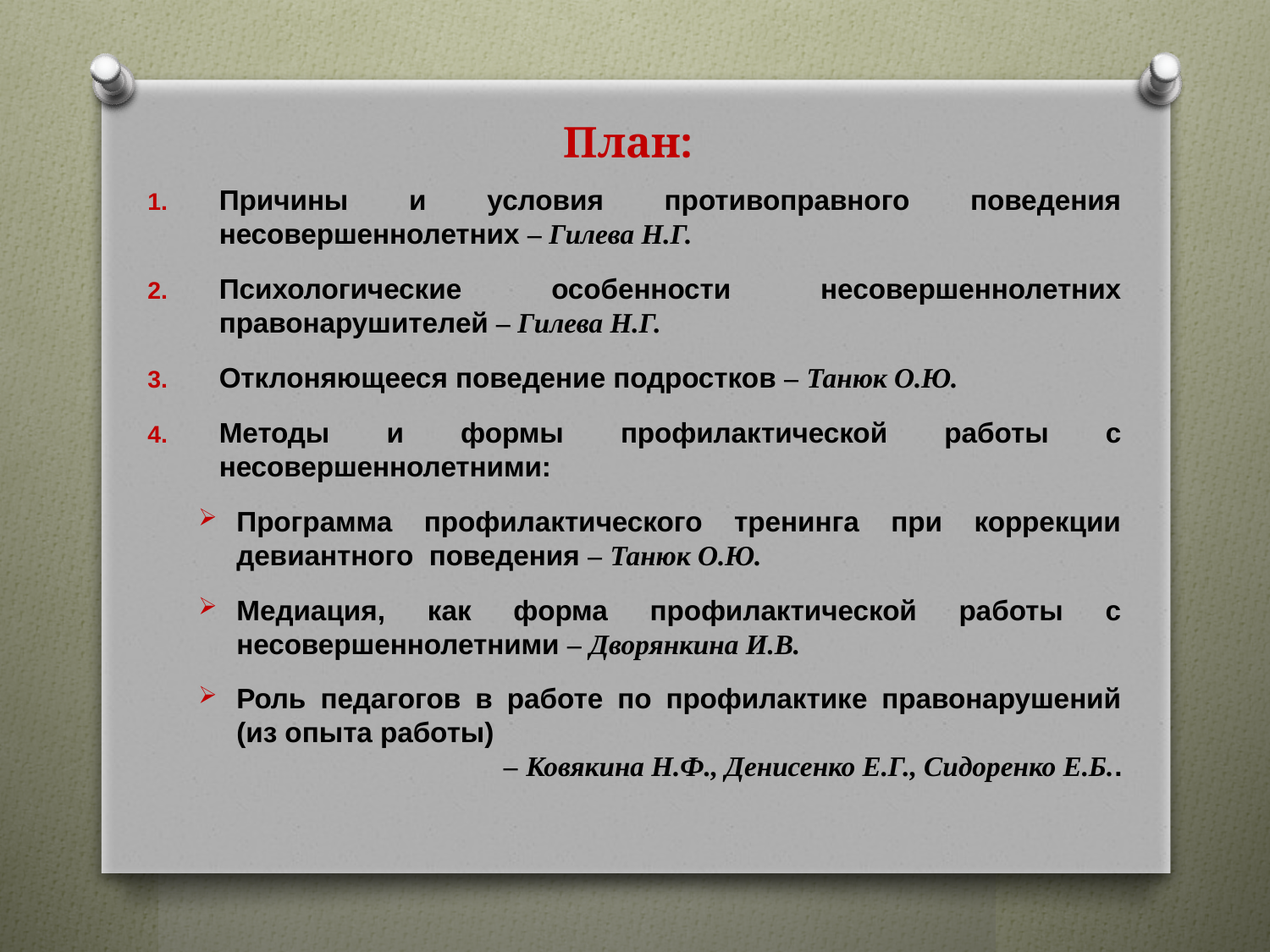

# План:
Причины и условия противоправного поведения несовершеннолетних – Гилева Н.Г.
Психологические особенности несовершеннолетних правонарушителей – Гилева Н.Г.
Отклоняющееся поведение подростков – Танюк О.Ю.
Методы и формы профилактической работы с несовершеннолетними:
Программа профилактического тренинга при коррекции девиантного  поведения – Танюк О.Ю.
Медиация, как форма профилактической работы с несовершеннолетними – Дворянкина И.В.
Роль педагогов в работе по профилактике правонарушений (из опыта работы)
– Ковякина Н.Ф., Денисенко Е.Г., Сидоренко Е.Б..